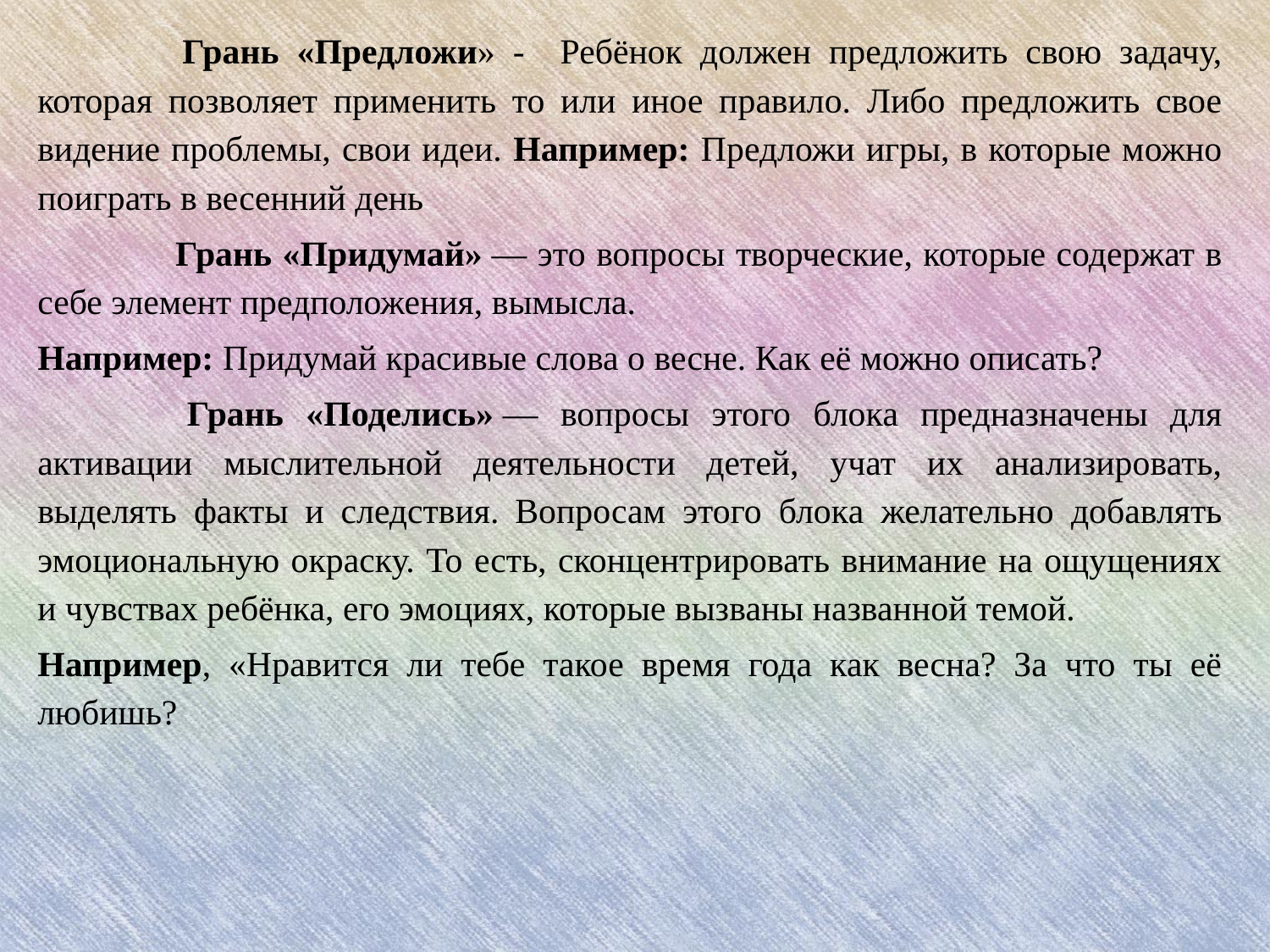

Грань «Предложи» -  Ребёнок должен предложить свою задачу, которая позволяет применить то или иное правило. Либо предложить свое видение проблемы, свои идеи. Например: Предложи игры, в которые можно поиграть в весенний день
	 Грань «Придумай» — это вопросы творческие, которые содержат в себе элемент предположения, вымысла.
Например: Придумай красивые слова о весне. Как её можно описать?
	 Грань «Поделись» — вопросы этого блока предназначены для активации мыслительной деятельности детей, учат их анализировать, выделять факты и следствия. Вопросам этого блока желательно добавлять эмоциональную окраску. То есть, сконцентрировать внимание на ощущениях и чувствах ребёнка, его эмоциях, которые вызваны названной темой.
Например, «Нравится ли тебе такое время года как весна? За что ты её любишь?